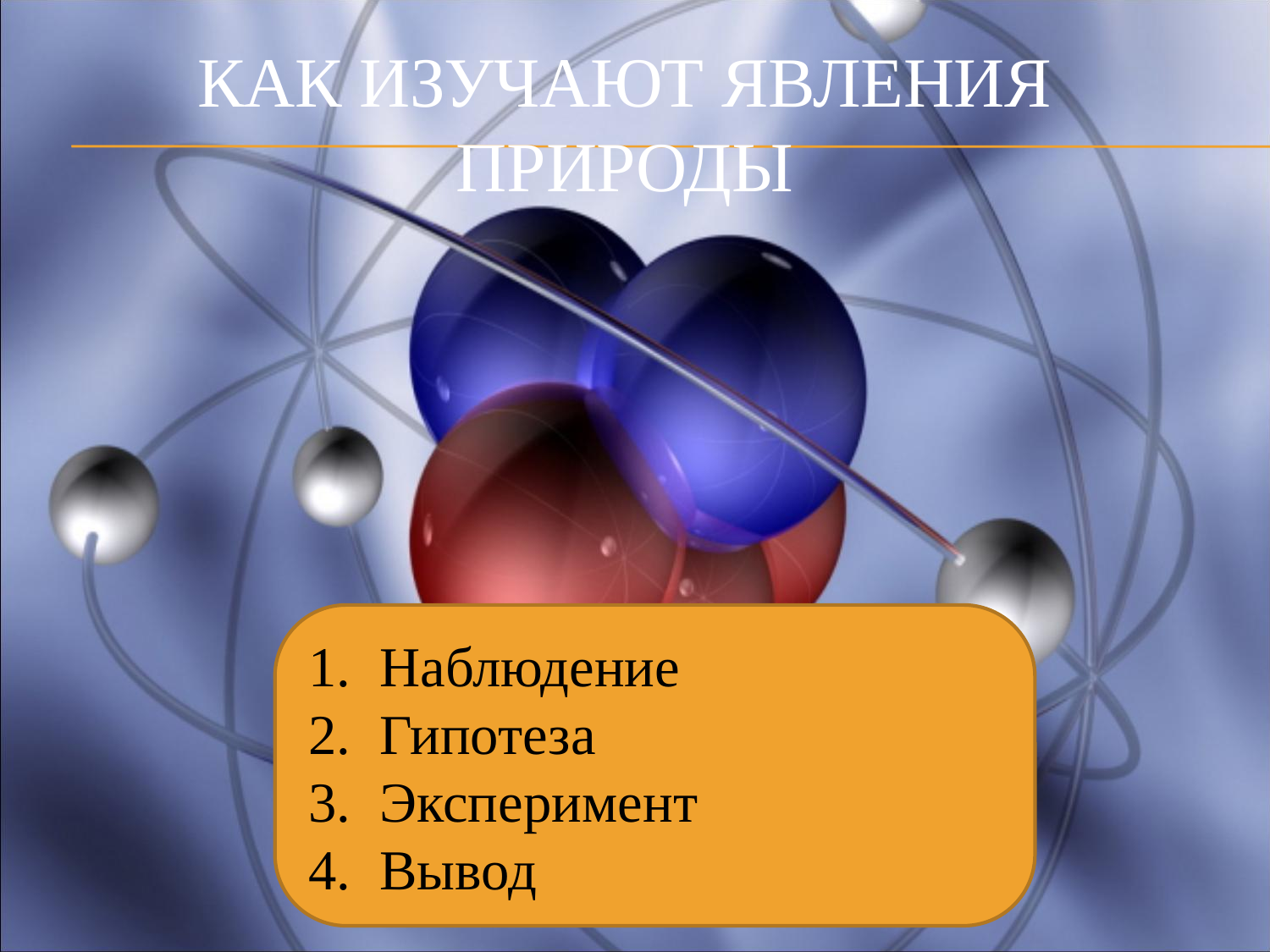

Как изучают явления природы
Наблюдение
Гипотеза
Эксперимент
Вывод